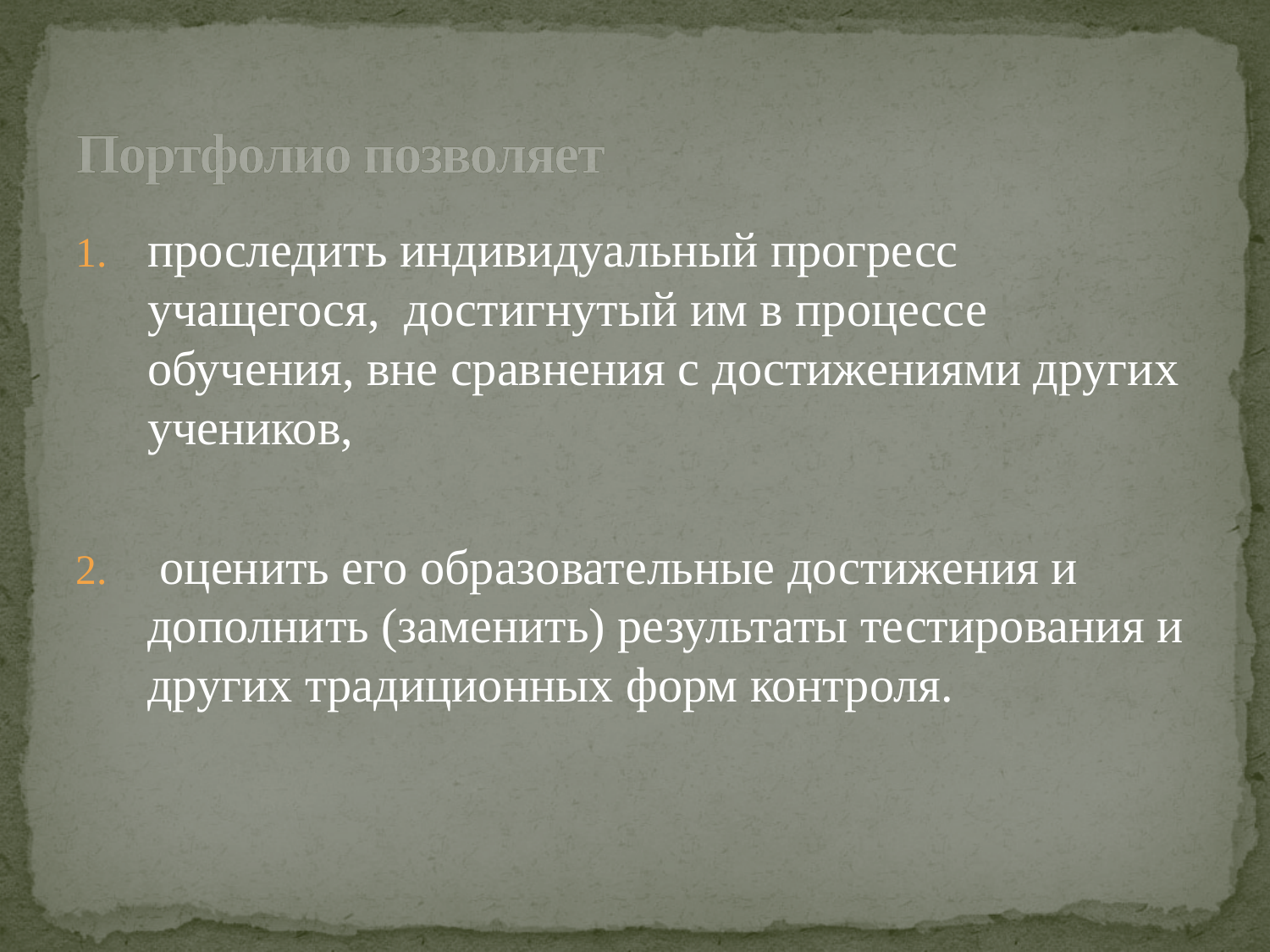

# Портфолио позволяет
проследить индивидуальный прогресс учащегося,  достигнутый им в процессе обучения, вне сравнения с достижениями других учеников,

 оценить его образовательные достижения и дополнить (заменить) результаты тестирования и других традиционных форм контроля.